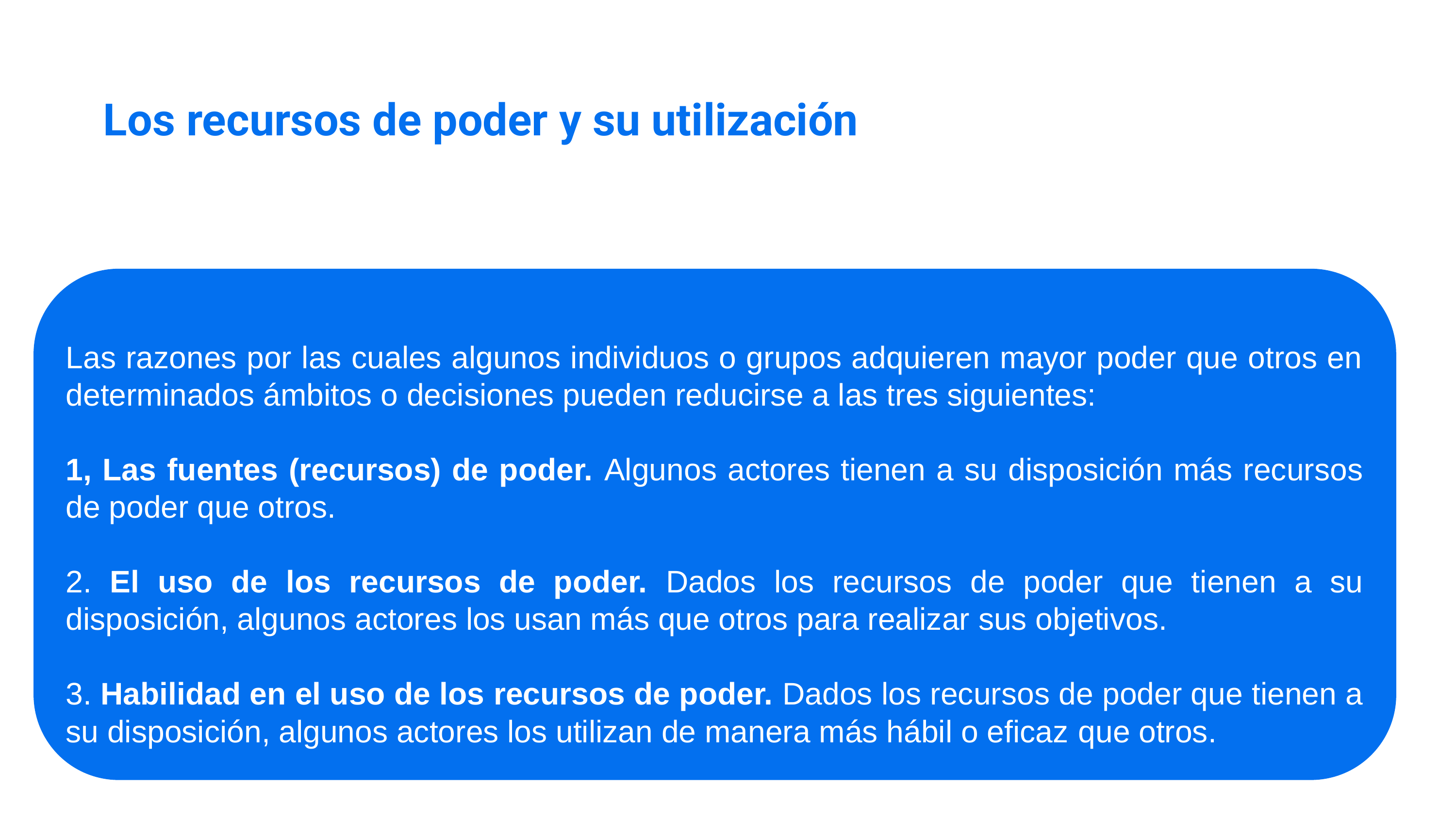

Los recursos de poder y su utilización

Las razones por las cuales algunos individuos o grupos adquieren mayor poder que otros en determinados ámbitos o decisiones pueden reducirse a las tres siguientes:

1, Las fuentes (recursos) de poder. Algunos actores tienen a su disposición más recursos de poder que otros.

2. El uso de los recursos de poder. Dados los recursos de poder que tienen a su disposición, algunos actores los usan más que otros para realizar sus objetivos.

3. Habilidad en el uso de los recursos de poder. Dados los recursos de poder que tienen a su disposición, algunos actores los utilizan de manera más hábil o eficaz que otros.